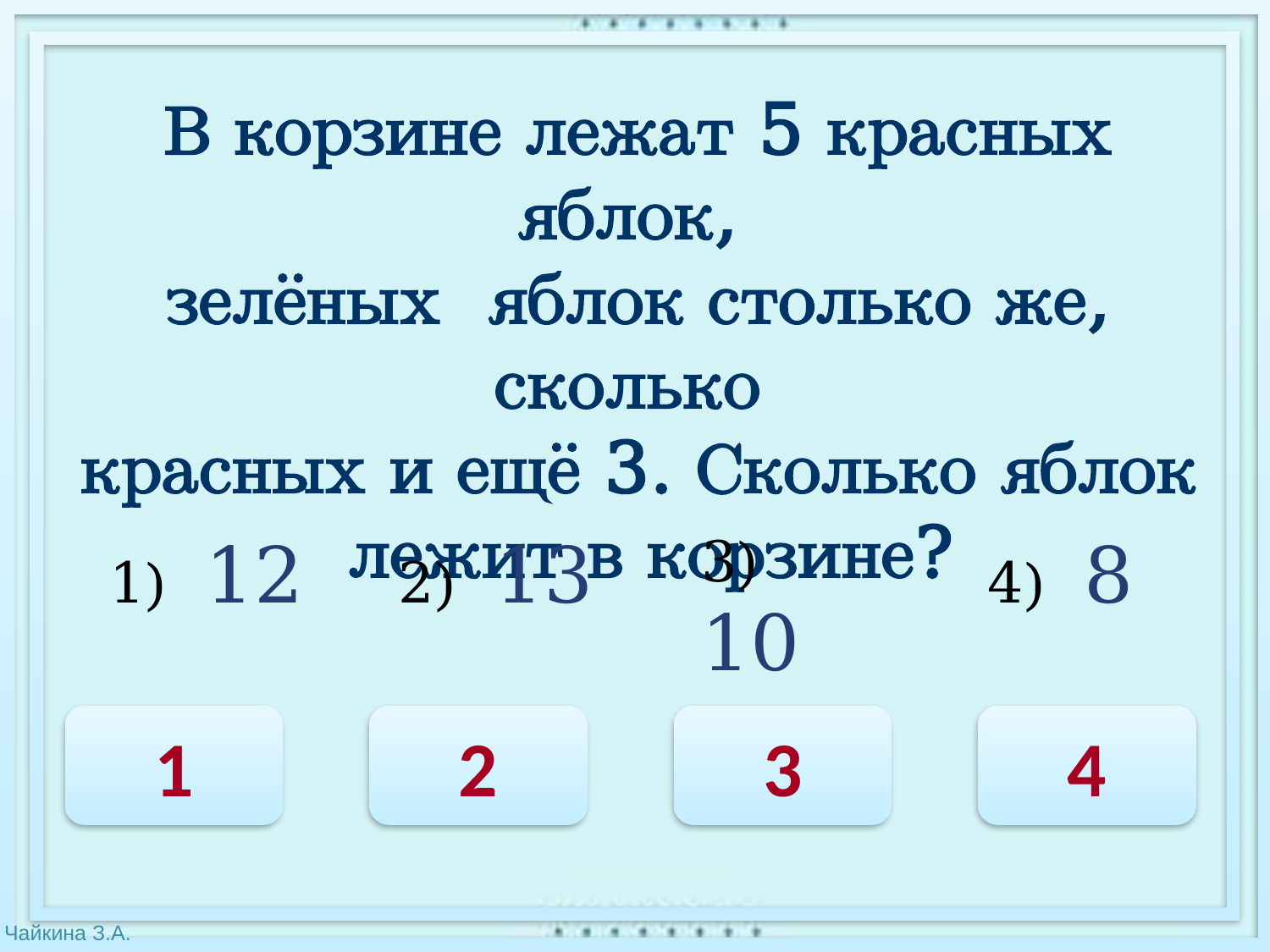

В корзине лежат 5 красных яблок,
зелёных  яблок столько же, сколько
красных и ещё 3. Сколько яблок
 лежит в корзине?
1)  12
2)  13
3)  10
4)  8
1
2
3
4